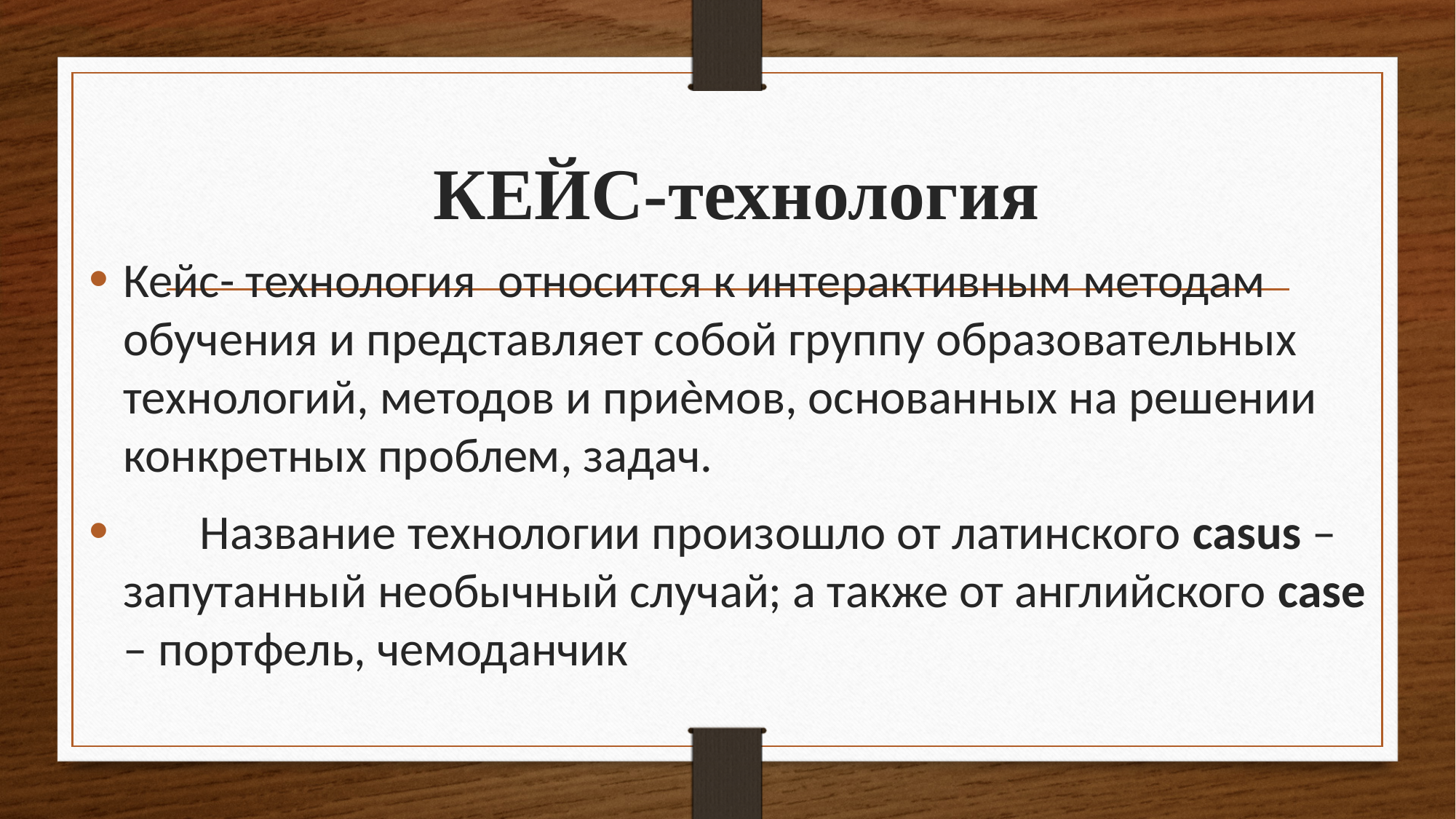

# КЕЙС-технология
Кейс- технология  относится к интерактивным методам обучения и представляет собой группу образовательных технологий, методов и приѐмов, основанных на решении конкретных проблем, задач.
       Название технологии произошло от латинского casus – запутанный необычный случай; а также от английского case – портфель, чемоданчик